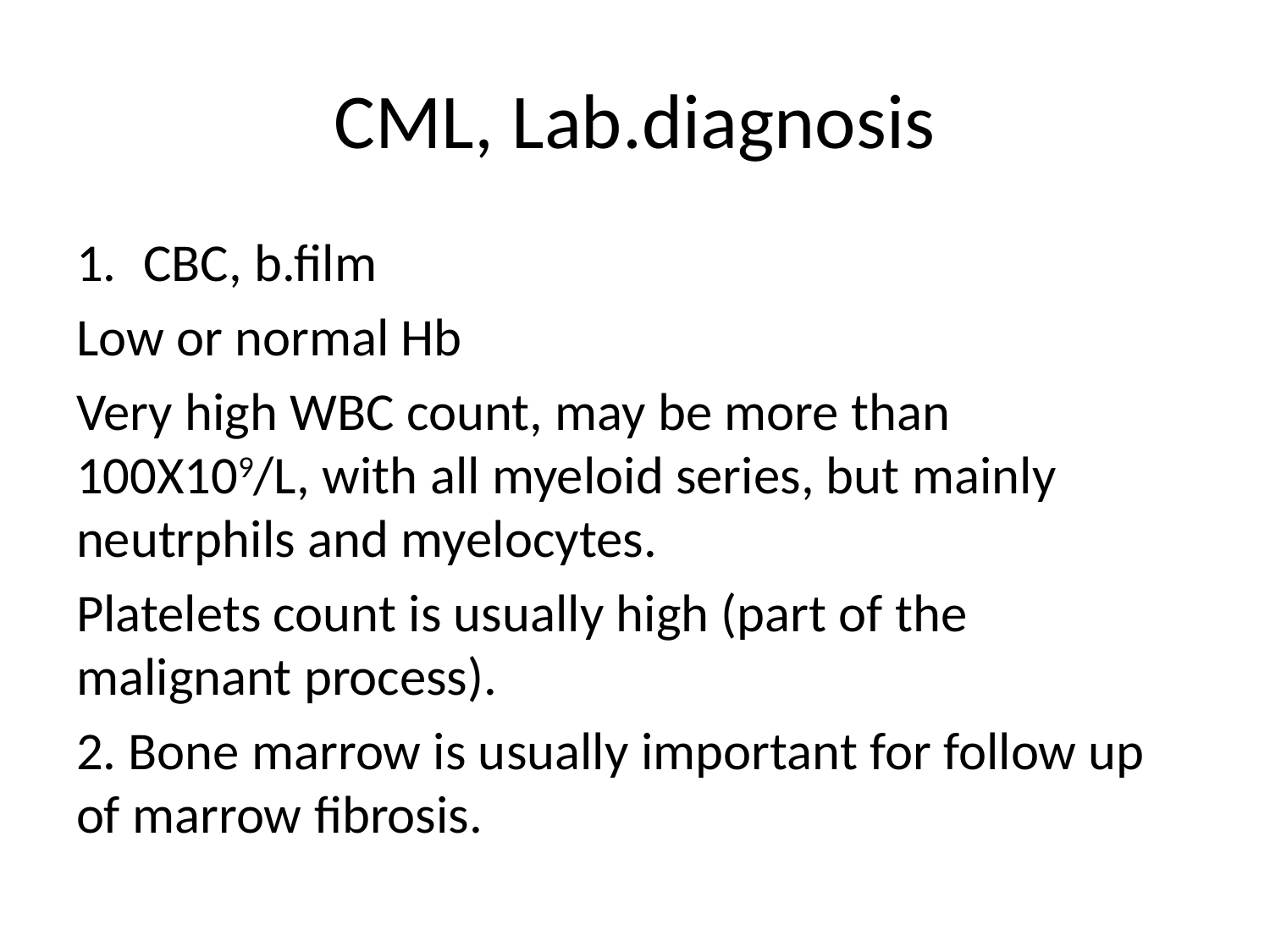

# CML, Lab.diagnosis
CBC, b.film
Low or normal Hb
Very high WBC count, may be more than 100X109/L, with all myeloid series, but mainly neutrphils and myelocytes.
Platelets count is usually high (part of the malignant process).
2. Bone marrow is usually important for follow up of marrow fibrosis.